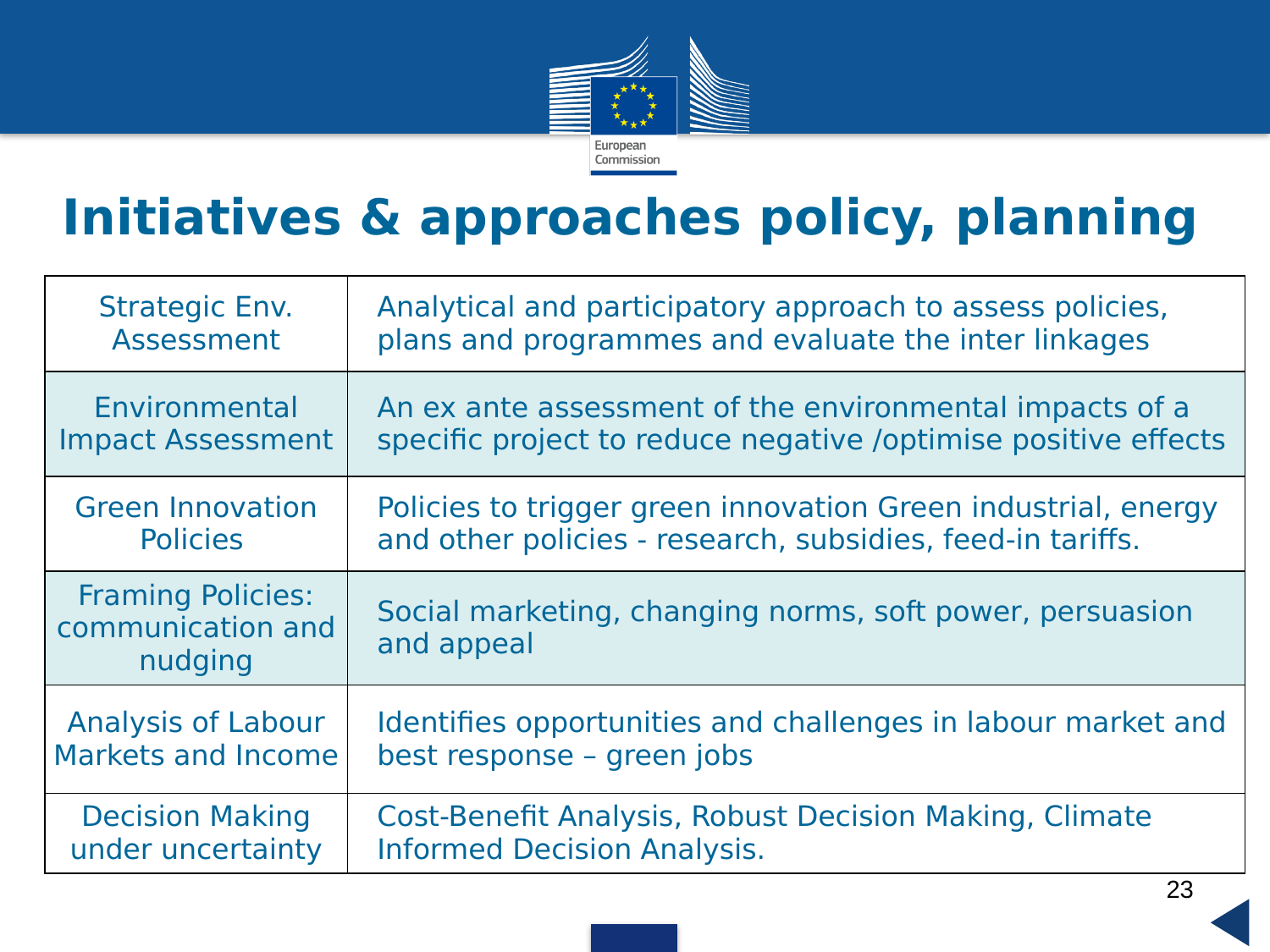

# Initiatives & approaches policy, planning
| Strategic Env. Assessment | Analytical and participatory approach to assess policies, plans and programmes and evaluate the inter linkages |
| --- | --- |
| Environmental Impact Assessment | An ex ante assessment of the environmental impacts of a specific project to reduce negative /optimise positive effects |
| Green Innovation Policies | Policies to trigger green innovation Green industrial, energy and other policies - research, subsidies, feed-in tariffs. |
| Framing Policies: communication and nudging | Social marketing, changing norms, soft power, persuasion and appeal |
| Analysis of Labour Markets and Income | Identifies opportunities and challenges in labour market and best response – green jobs |
| Decision Making under uncertainty | Cost-Benefit Analysis, Robust Decision Making, Climate Informed Decision Analysis. |
23